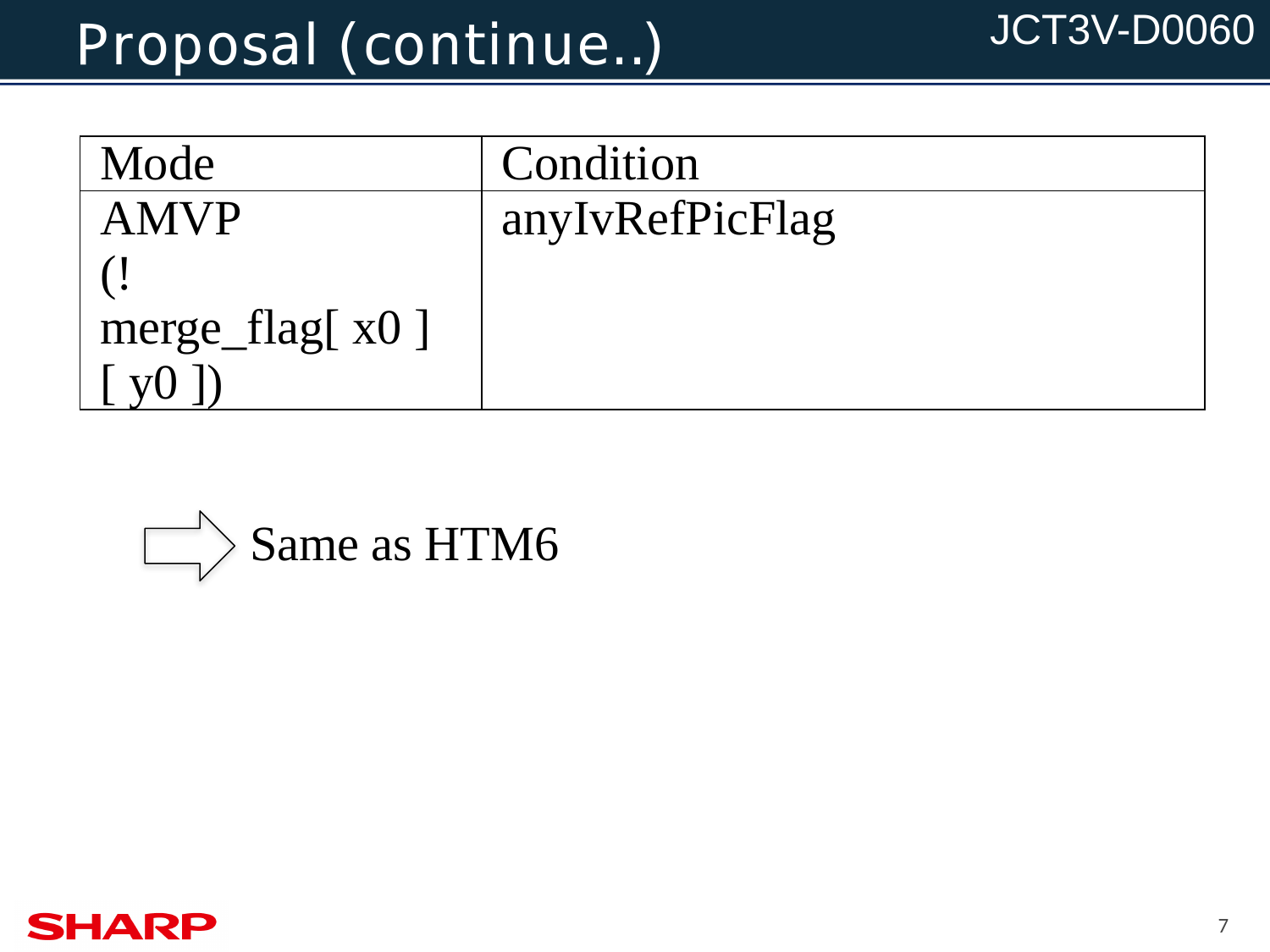

# Proposal (continue..)
| Mode | Condition |
| --- | --- |
| AMVP (!merge\_flag[ x0 ][ y0 ]) | anyIvRefPicFlag |
Same as HTM6

7